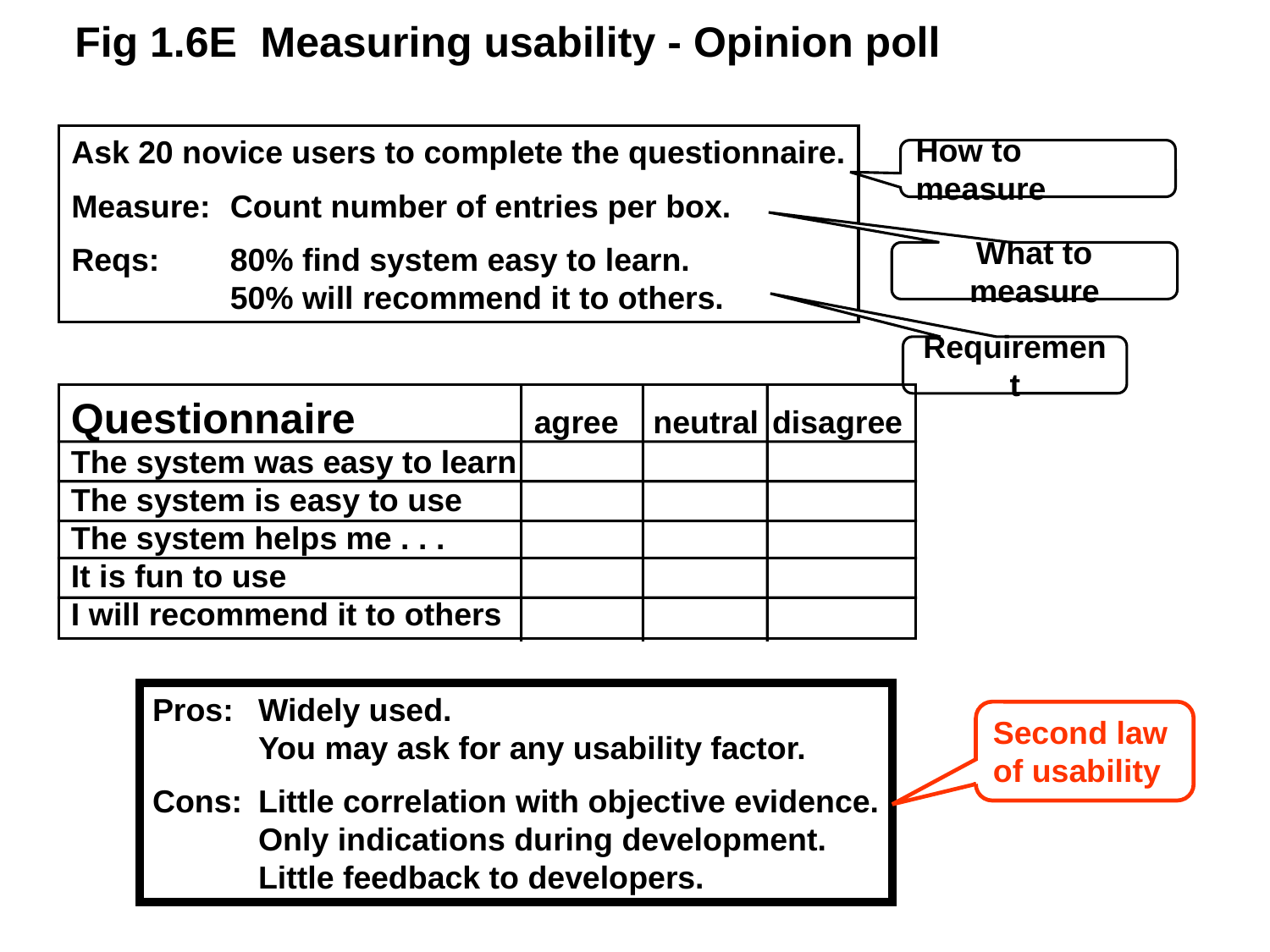

Fig 1.6E  Measuring usability - Opinion poll
Ask 20 novice users to complete the questionnaire.
Measure:	Count number of entries per box.
Reqs:	80% find system easy to learn.
	50% will recommend it to others.
How to measure
What to measure
Requirement
Questionnaire	agree	neutral	disagree
The system was easy to learn
The system is easy to use
The system helps me . . .
It is fun to use
I will recommend it to others

Pros:	Widely used.
	You may ask for any usability factor.
Cons:	Little correlation with objective evidence.
	Only indications during development.
	Little feedback to developers.
Second law
of usability